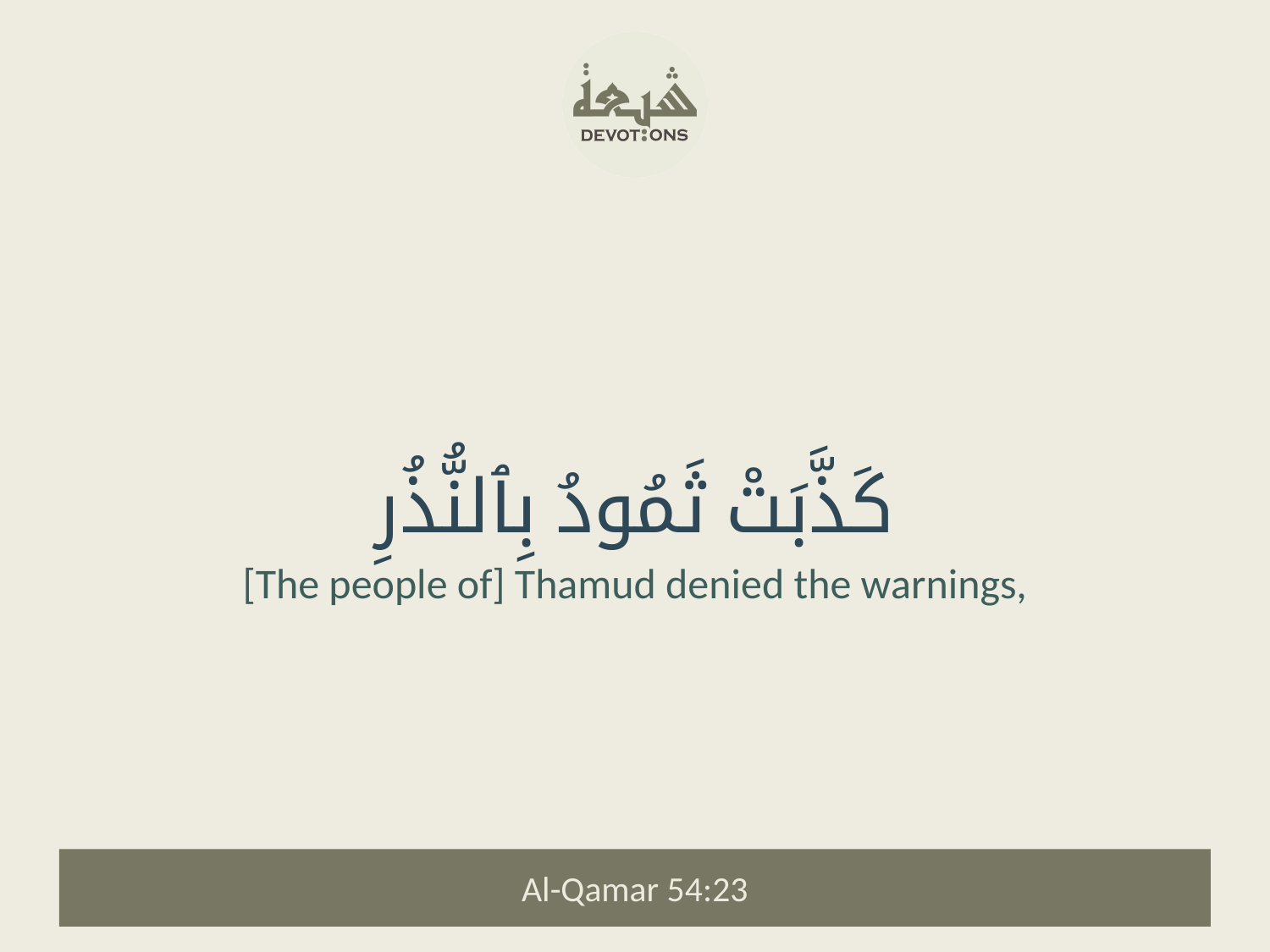

كَذَّبَتْ ثَمُودُ بِٱلنُّذُرِ
[The people of] Thamud denied the warnings,
Al-Qamar 54:23